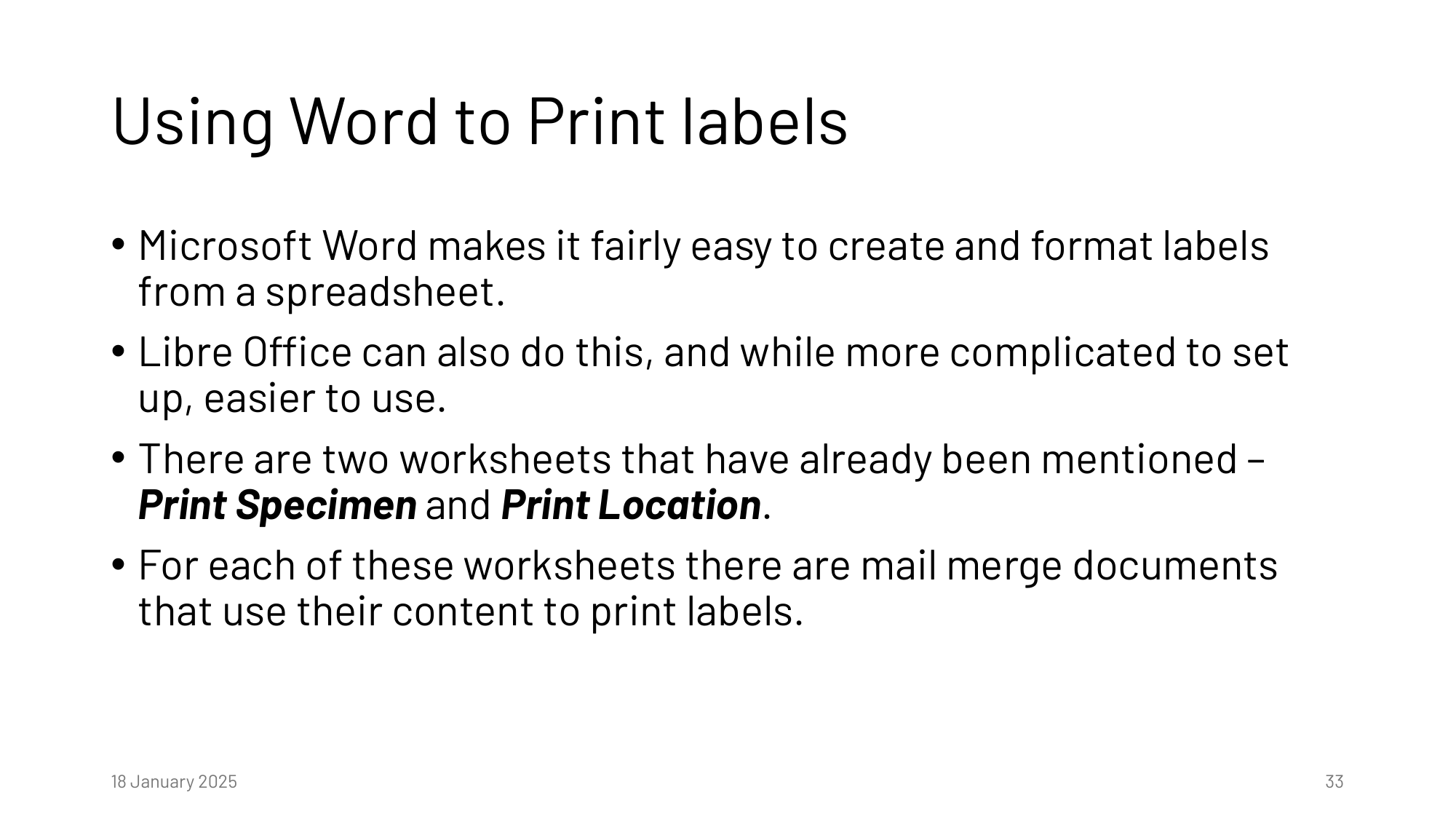

# Using Word to Print labels
Microsoft Word makes it fairly easy to create and format labels from a spreadsheet.
Libre Office can also do this, and while more complicated to set up, easier to use.
There are two worksheets that have already been mentioned – Print Specimen and Print Location.
For each of these worksheets there are mail merge documents that use their content to print labels.
18 January 2025
33